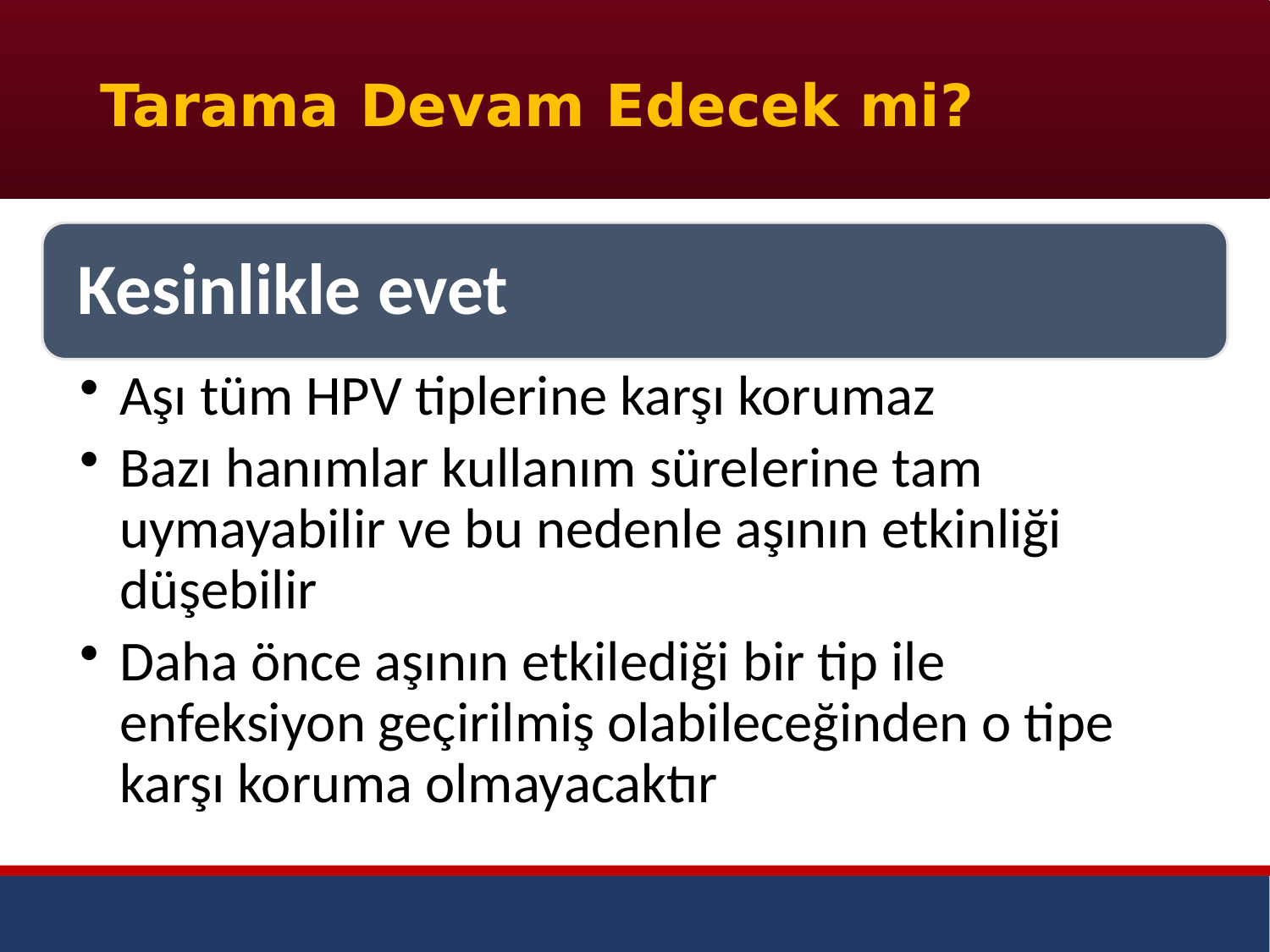

# Tarama Devam Edecek mi?
Kesinlikle evet
Aşı tüm HPV tiplerine karşı korumaz
Bazı hanımlar kullanım sürelerine tam uymayabilir ve bu nedenle aşının etkinliği düşebilir
Daha önce aşının etkilediği bir tip ile enfeksiyon geçirilmiş olabileceğinden o tipe karşı koruma olmayacaktır